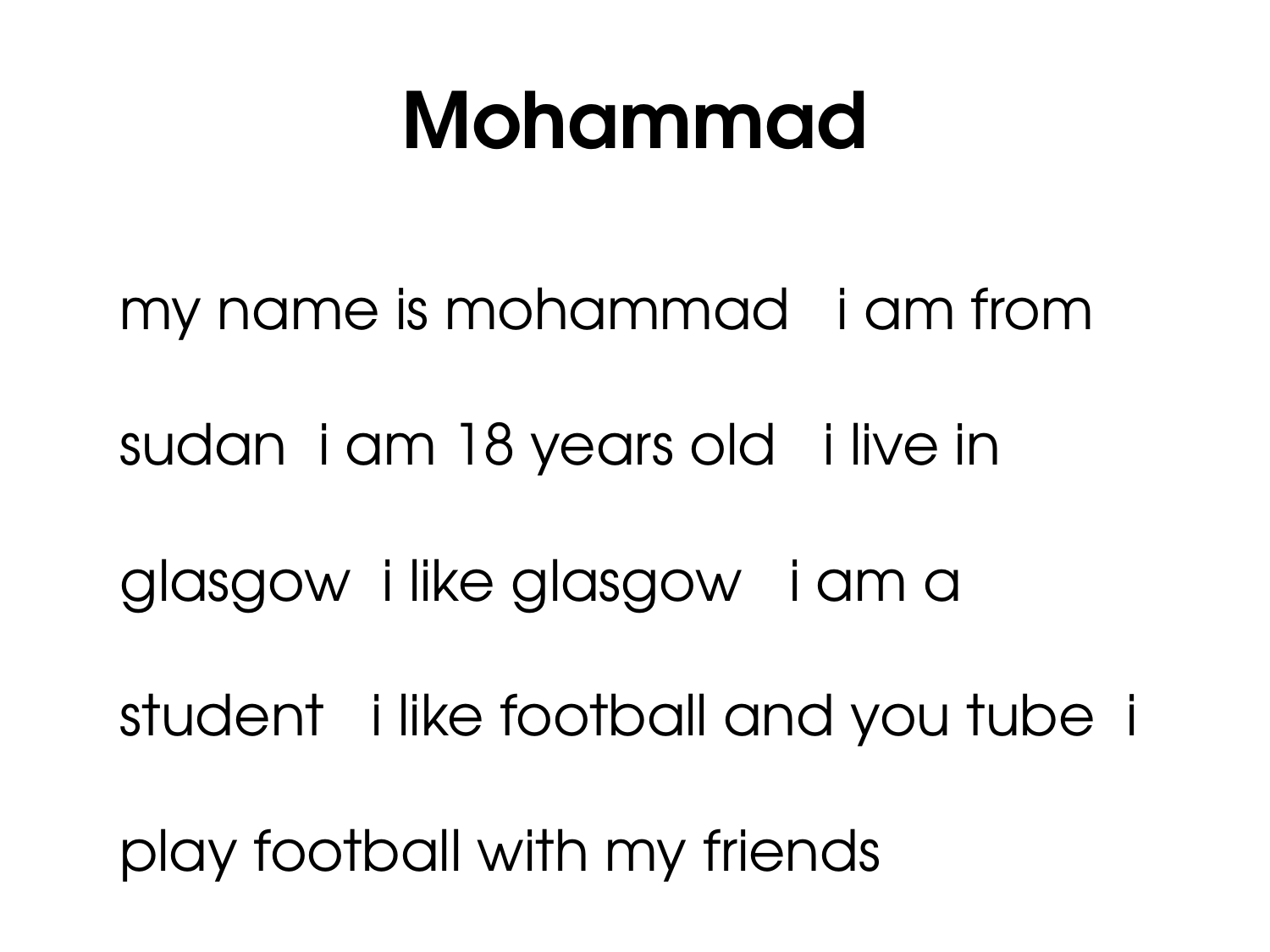

# Mohammad

my name is mohammad   i am from
sudan  i am 18 years old   i live in
glasgow  i like glasgow   i am a
student   i like football and you tube  i
play football with my friends